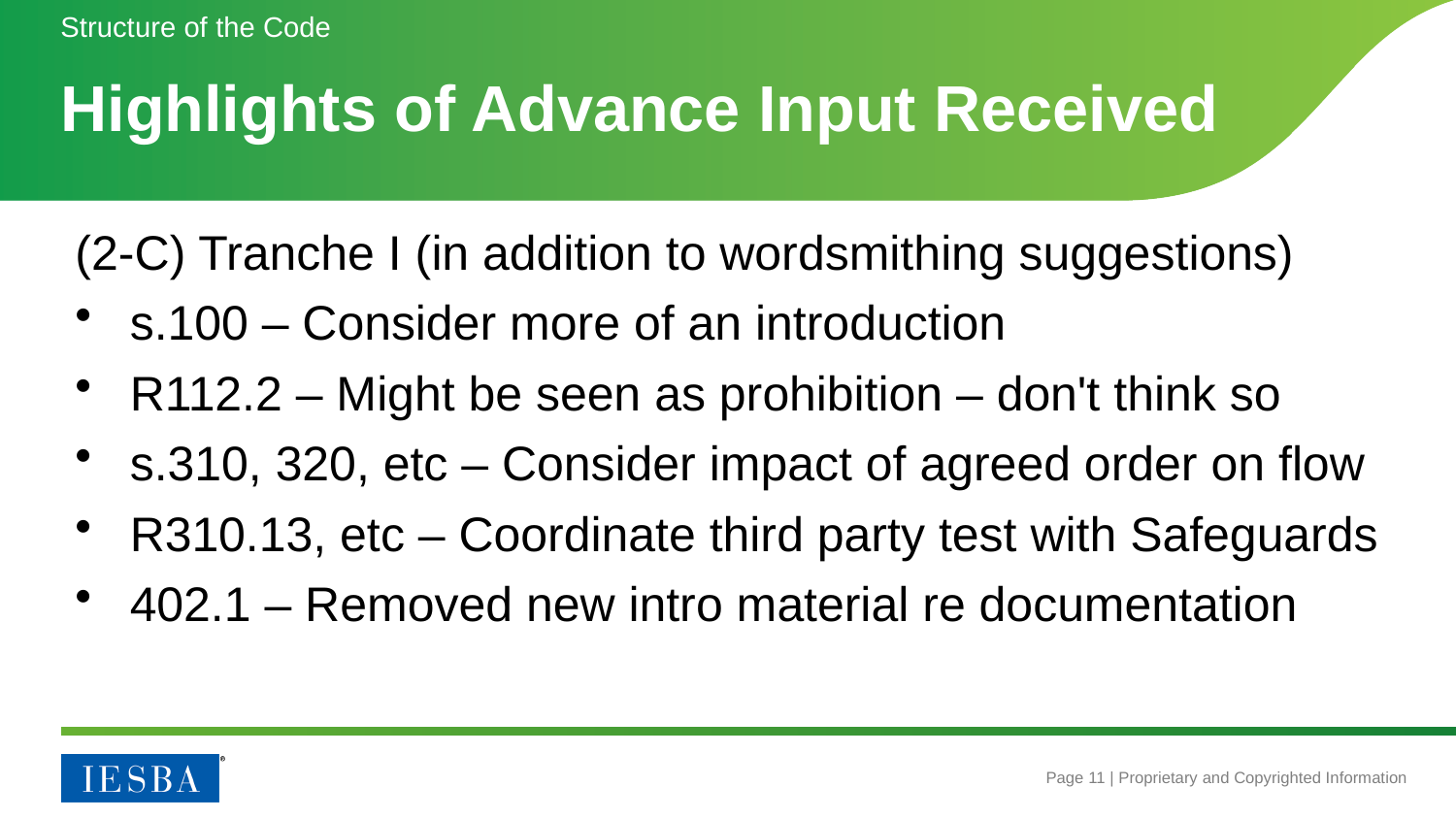

Structure of the Code
# Highlights of Advance Input Received
(2-C) Tranche I (in addition to wordsmithing suggestions)
s.100 – Consider more of an introduction
R112.2 – Might be seen as prohibition – don't think so
s.310, 320, etc – Consider impact of agreed order on flow
R310.13, etc – Coordinate third party test with Safeguards
402.1 – Removed new intro material re documentation